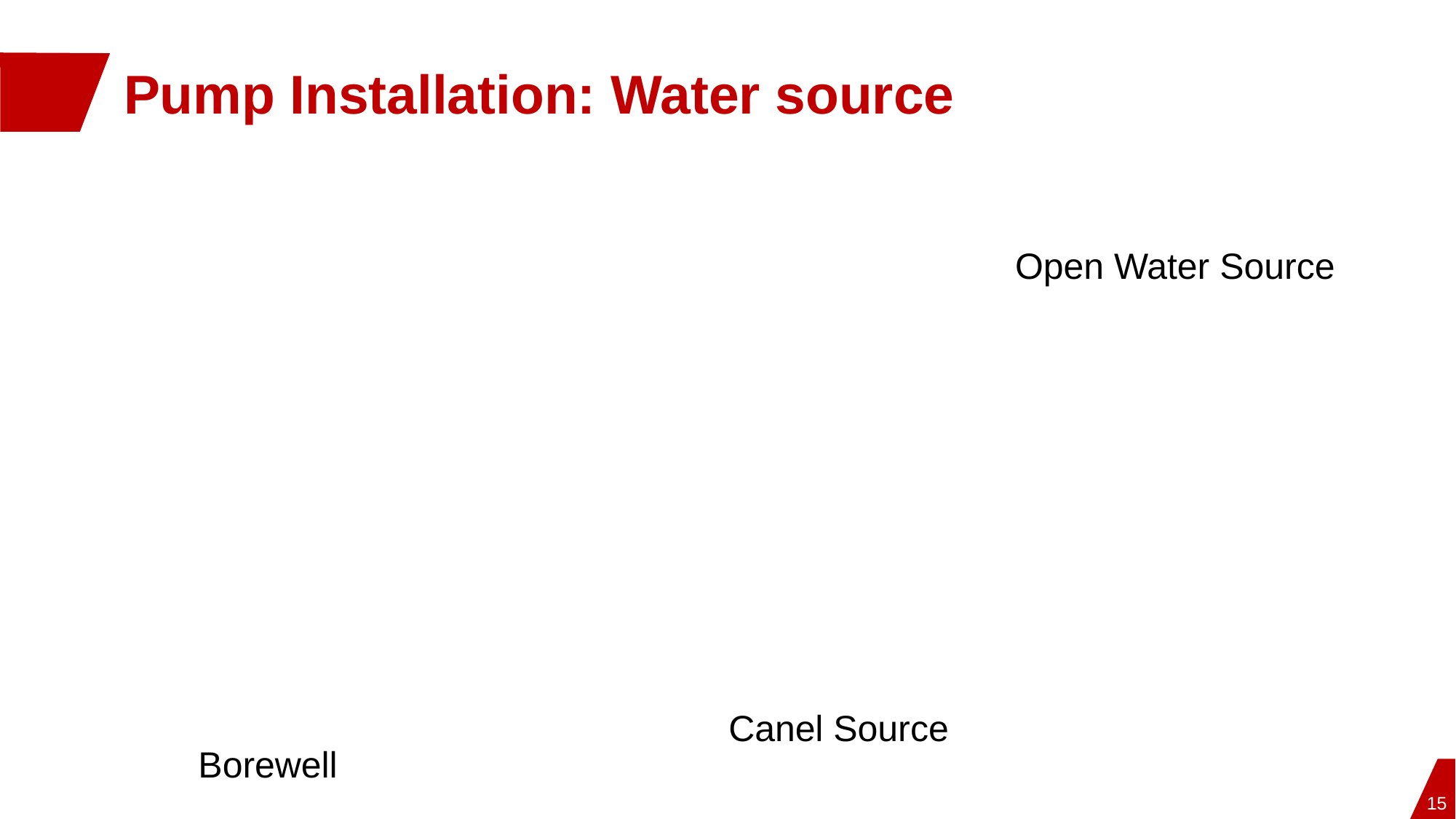

# Pump Installation: Water source
Open Water Source
Canel Source
Borewell
15